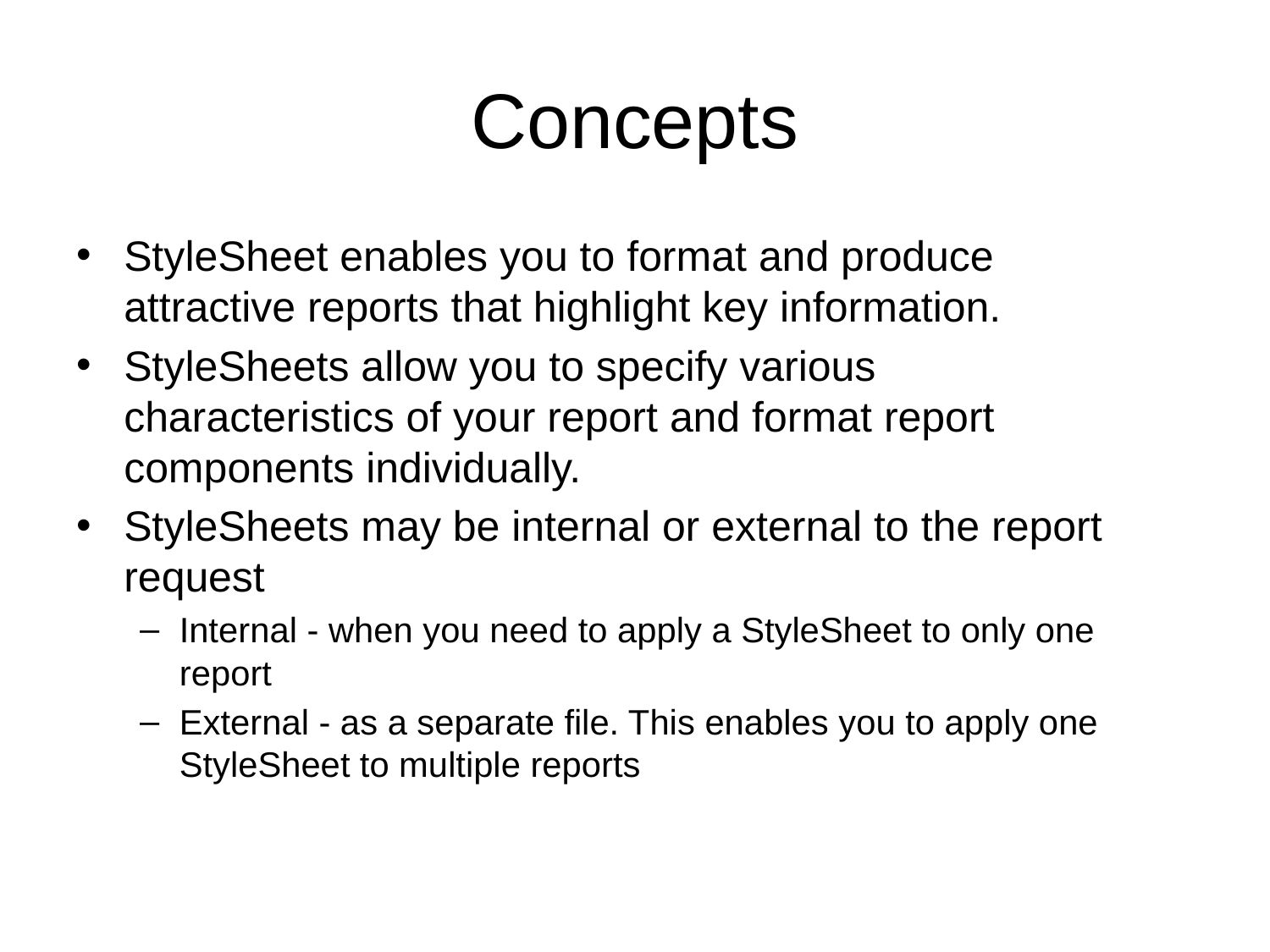

# Concepts
StyleSheet enables you to format and produce attractive reports that highlight key information.
StyleSheets allow you to specify various characteristics of your report and format report components individually.
StyleSheets may be internal or external to the report request
Internal - when you need to apply a StyleSheet to only one report
External - as a separate file. This enables you to apply one StyleSheet to multiple reports